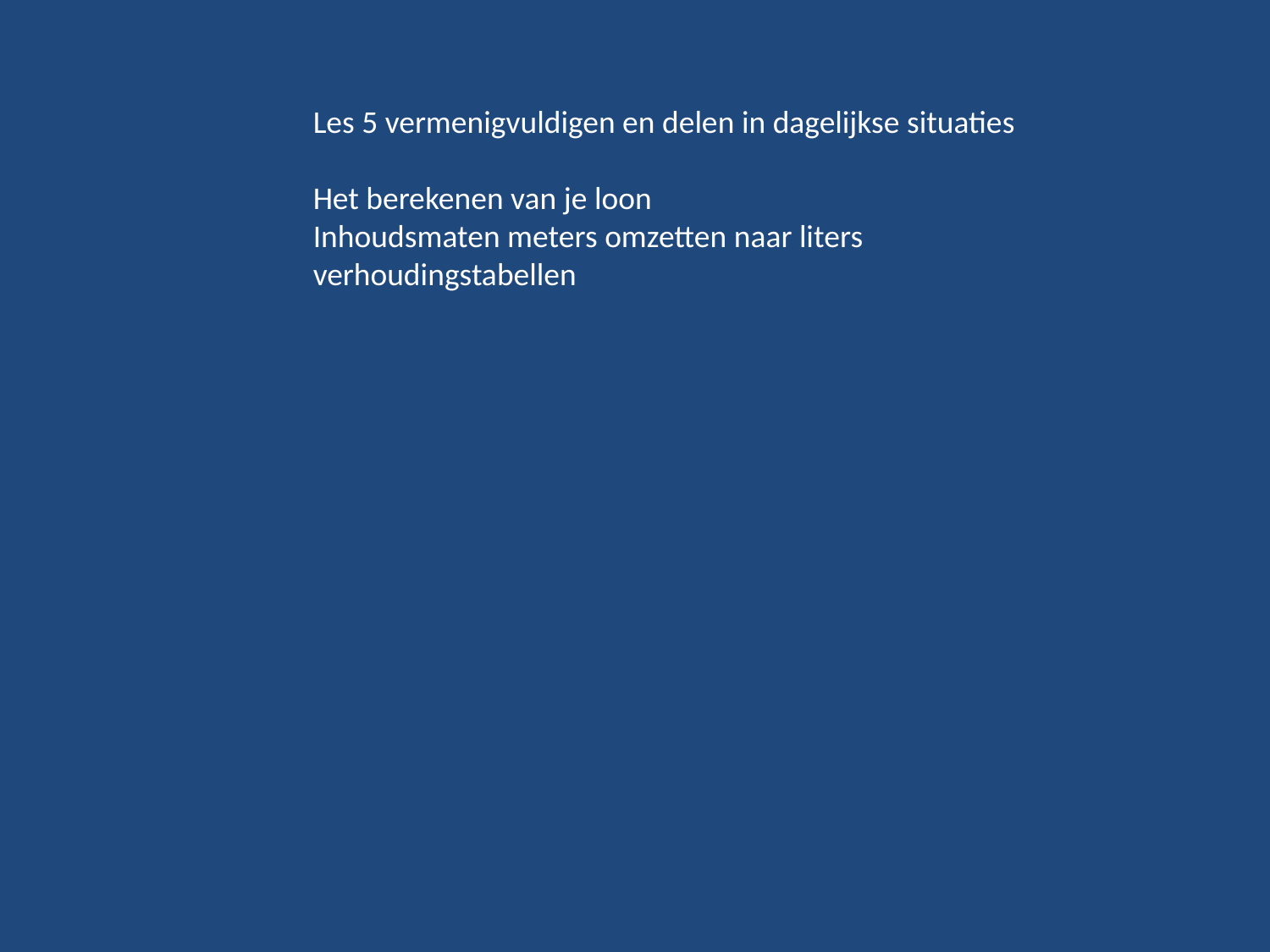

Les 5 vermenigvuldigen en delen in dagelijkse situaties

Het berekenen van je loon
Inhoudsmaten meters omzetten naar liters
verhoudingstabellen